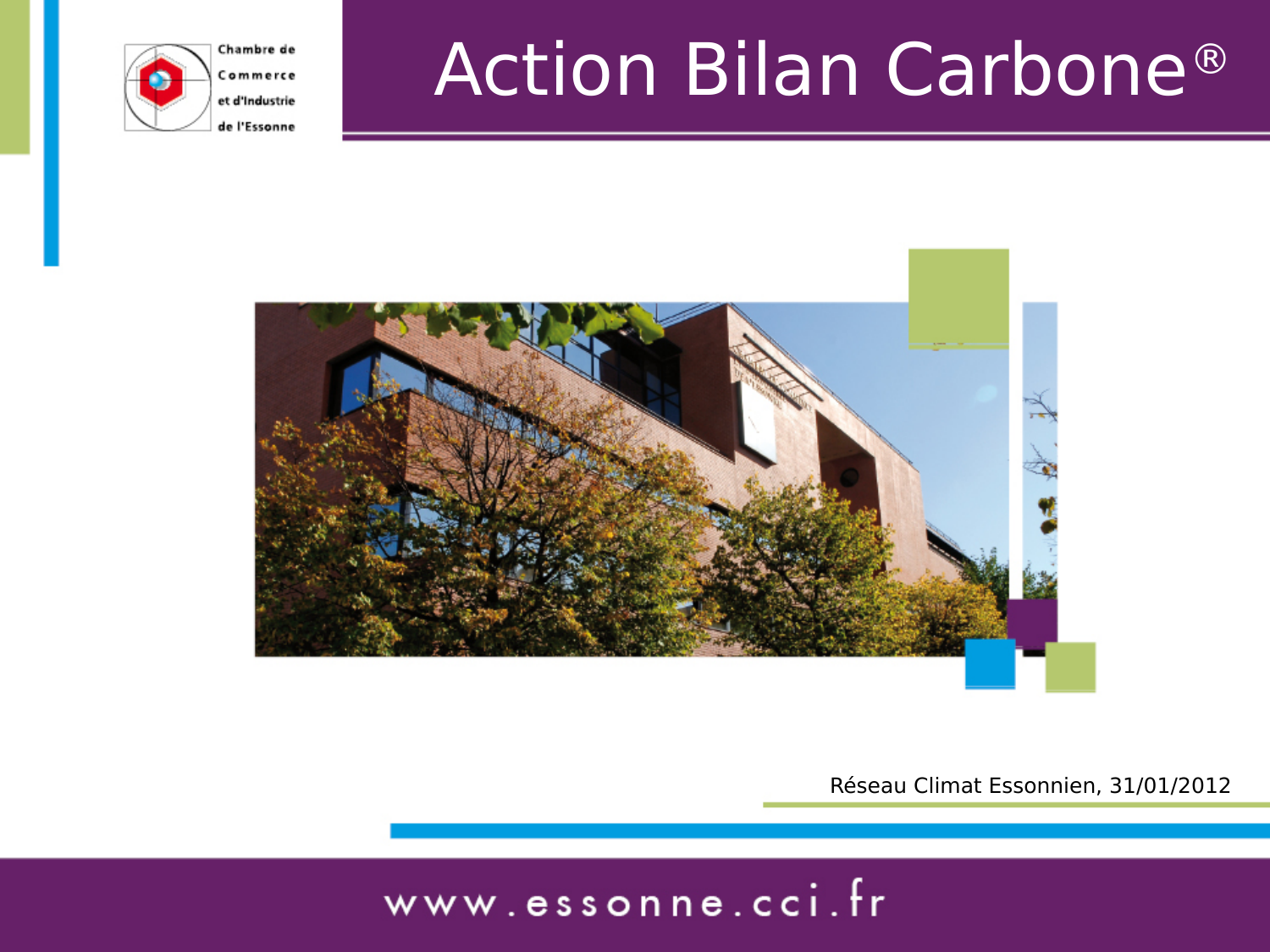

# Action Bilan Carbone®
Réseau Climat Essonnien, 31/01/2012